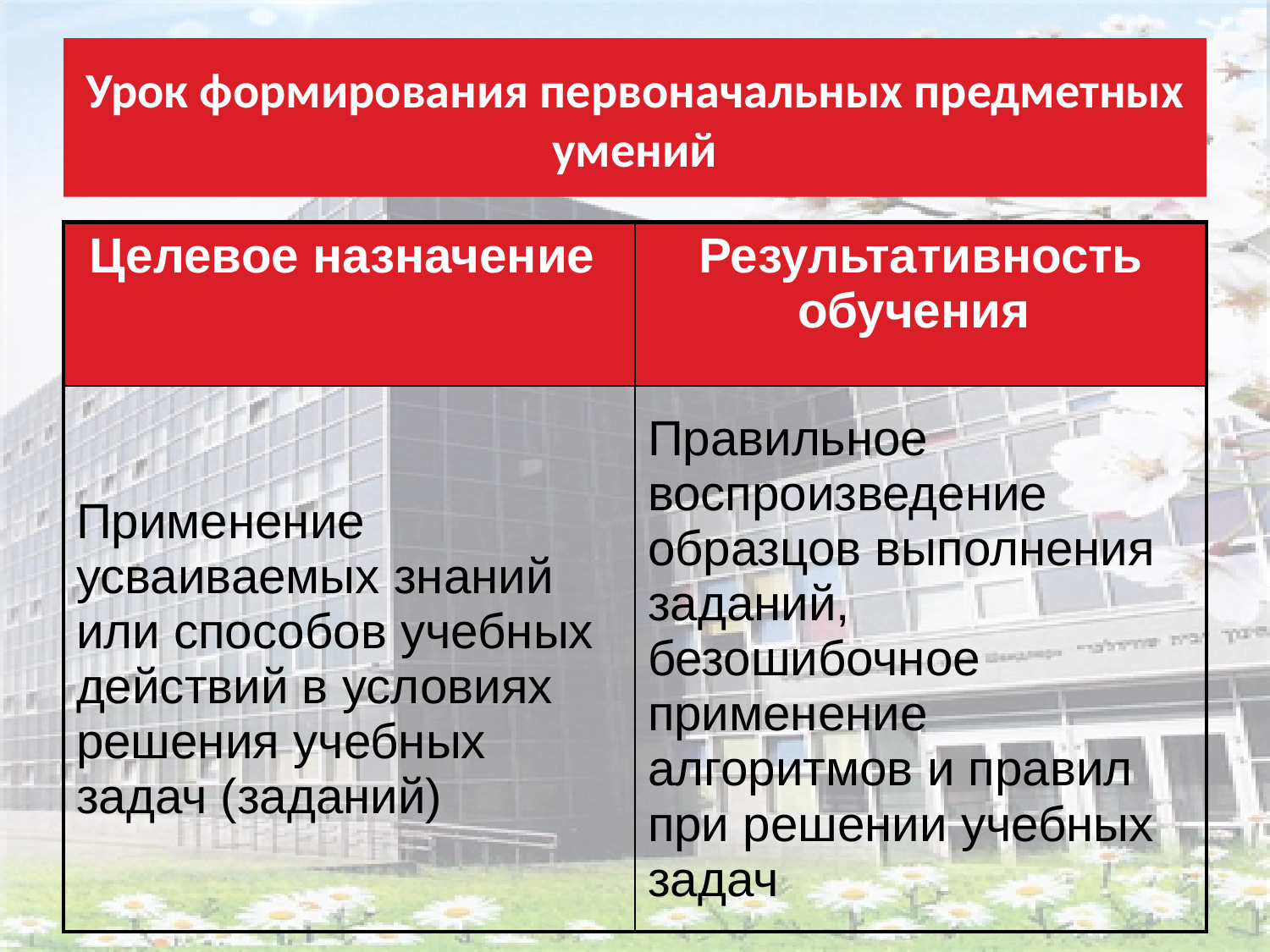

# Урок формирования первоначальных предметных умений
| Целевое назначение | Результативность обучения |
| --- | --- |
| Применение усваиваемых знаний или способов учебных действий в условиях решения учебных задач (заданий) | Правильное воспроизведение образцов выполнения заданий, безошибочное применение алгоритмов и правил при решении учебных задач |